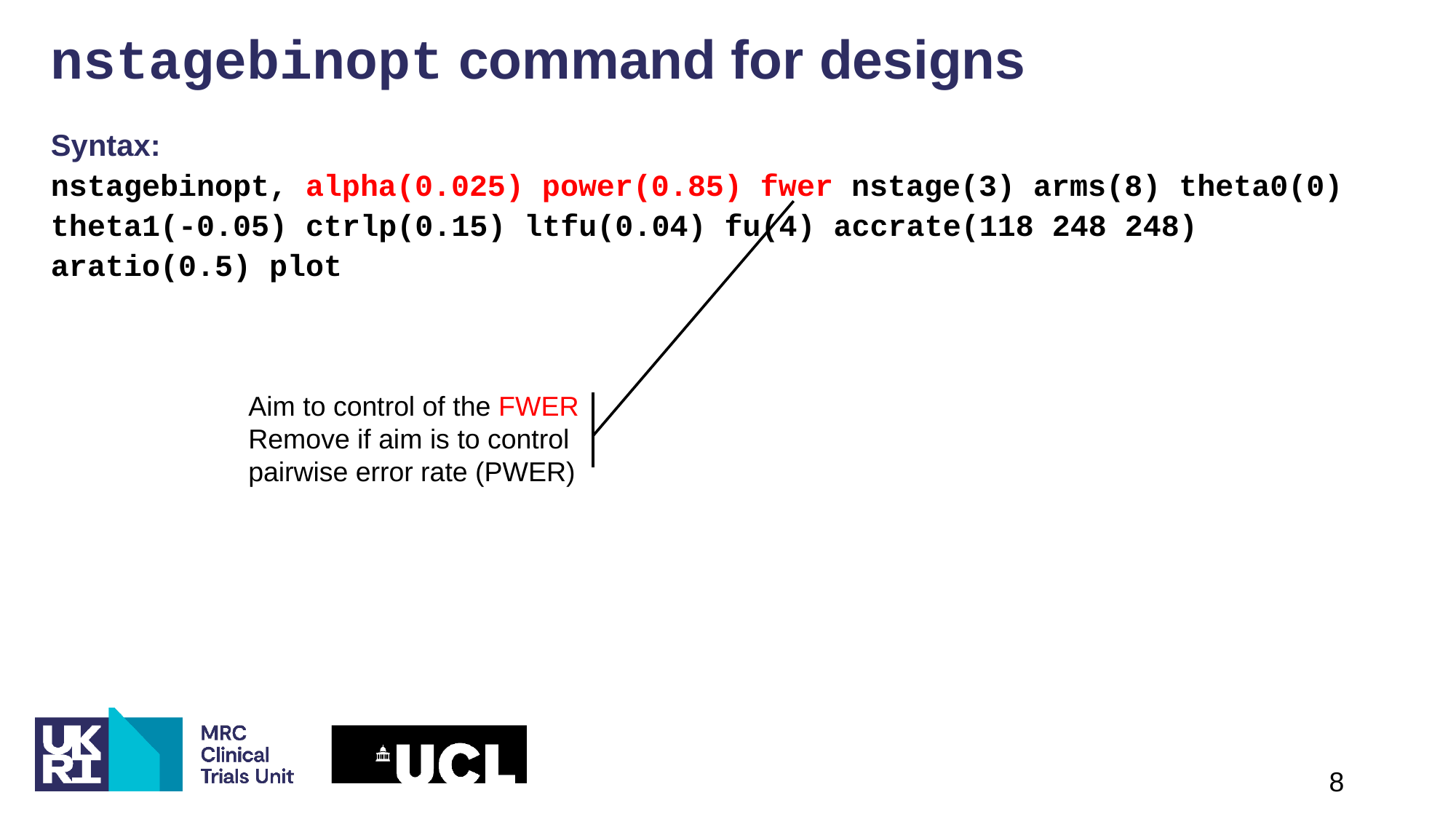

# nstagebinopt command for designs
Syntax:
nstagebinopt, alpha(0.025) power(0.85) fwer nstage(3) arms(8) theta0(0) theta1(-0.05) ctrlp(0.15) ltfu(0.04) fu(4) accrate(118 248 248) aratio(0.5) plot
Aim to control of the FWER
Remove if aim is to control
pairwise error rate (PWER)

8